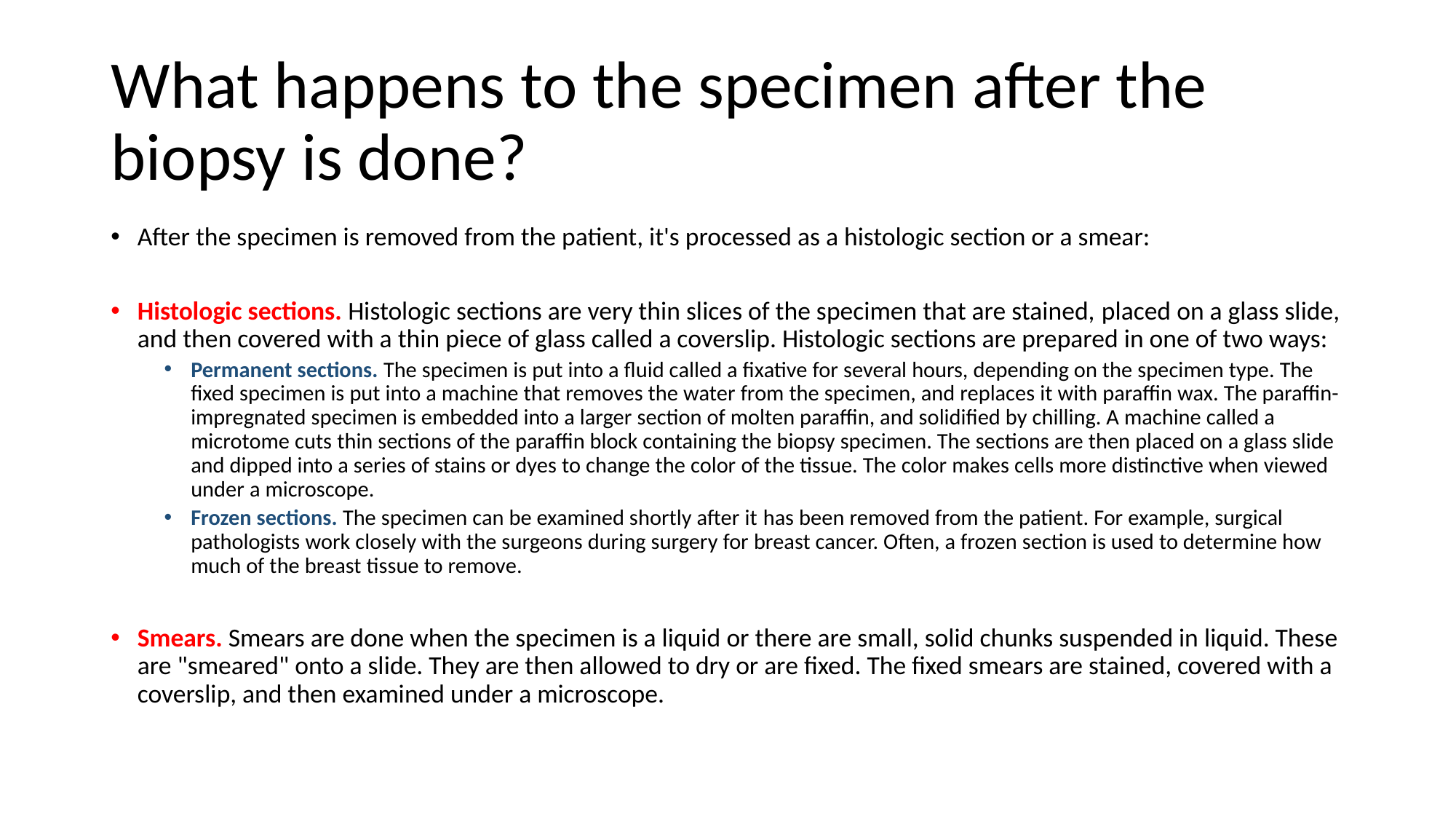

# What happens to the specimen after the biopsy is done?
After the specimen is removed from the patient, it's processed as a histologic section or a smear:

Histologic sections. Histologic sections are very thin slices of the specimen that are stained, placed on a glass slide, and then covered with a thin piece of glass called a coverslip. Histologic sections are prepared in one of two ways:
Permanent sections. The specimen is put into a fluid called a fixative for several hours, depending on the specimen type. The fixed specimen is put into a machine that removes the water from the specimen, and replaces it with paraffin wax. The paraffin-impregnated specimen is embedded into a larger section of molten paraffin, and solidified by chilling. A machine called a microtome cuts thin sections of the paraffin block containing the biopsy specimen. The sections are then placed on a glass slide and dipped into a series of stains or dyes to change the color of the tissue. The color makes cells more distinctive when viewed under a microscope.
Frozen sections. The specimen can be examined shortly after it has been removed from the patient. For example, surgical pathologists work closely with the surgeons during surgery for breast cancer. Often, a frozen section is used to determine how much of the breast tissue to remove.

Smears. Smears are done when the specimen is a liquid or there are small, solid chunks suspended in liquid. These are "smeared" onto a slide. They are then allowed to dry or are fixed. The fixed smears are stained, covered with a coverslip, and then examined under a microscope.